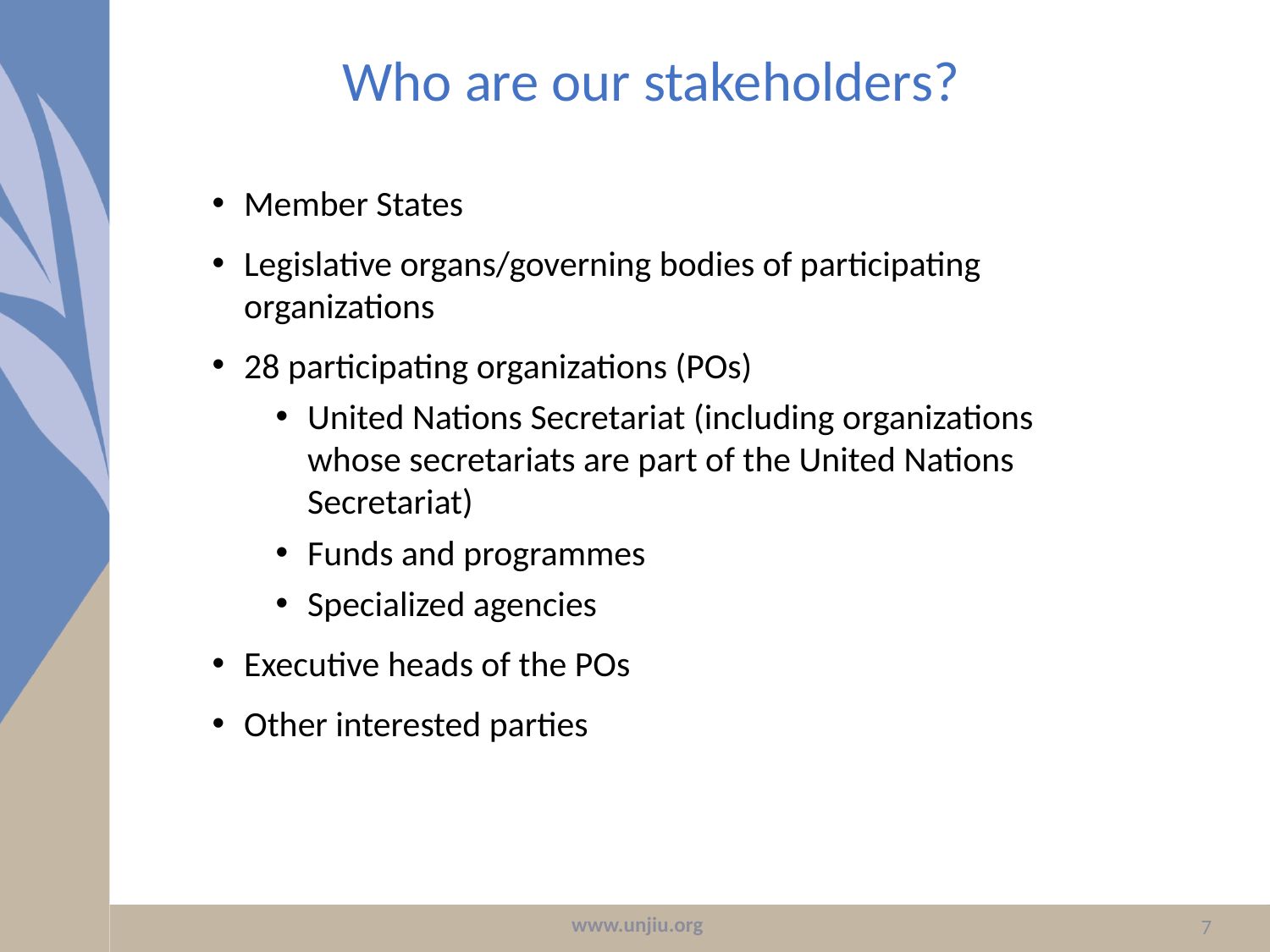

# Who are our stakeholders?

Member States
Legislative organs/governing bodies of participating organizations
28 participating organizations (POs)
United Nations Secretariat (including organizations whose secretariats are part of the United Nations Secretariat)
Funds and programmes
Specialized agencies
Executive heads of the POs
Other interested parties
www.unjiu.org
7